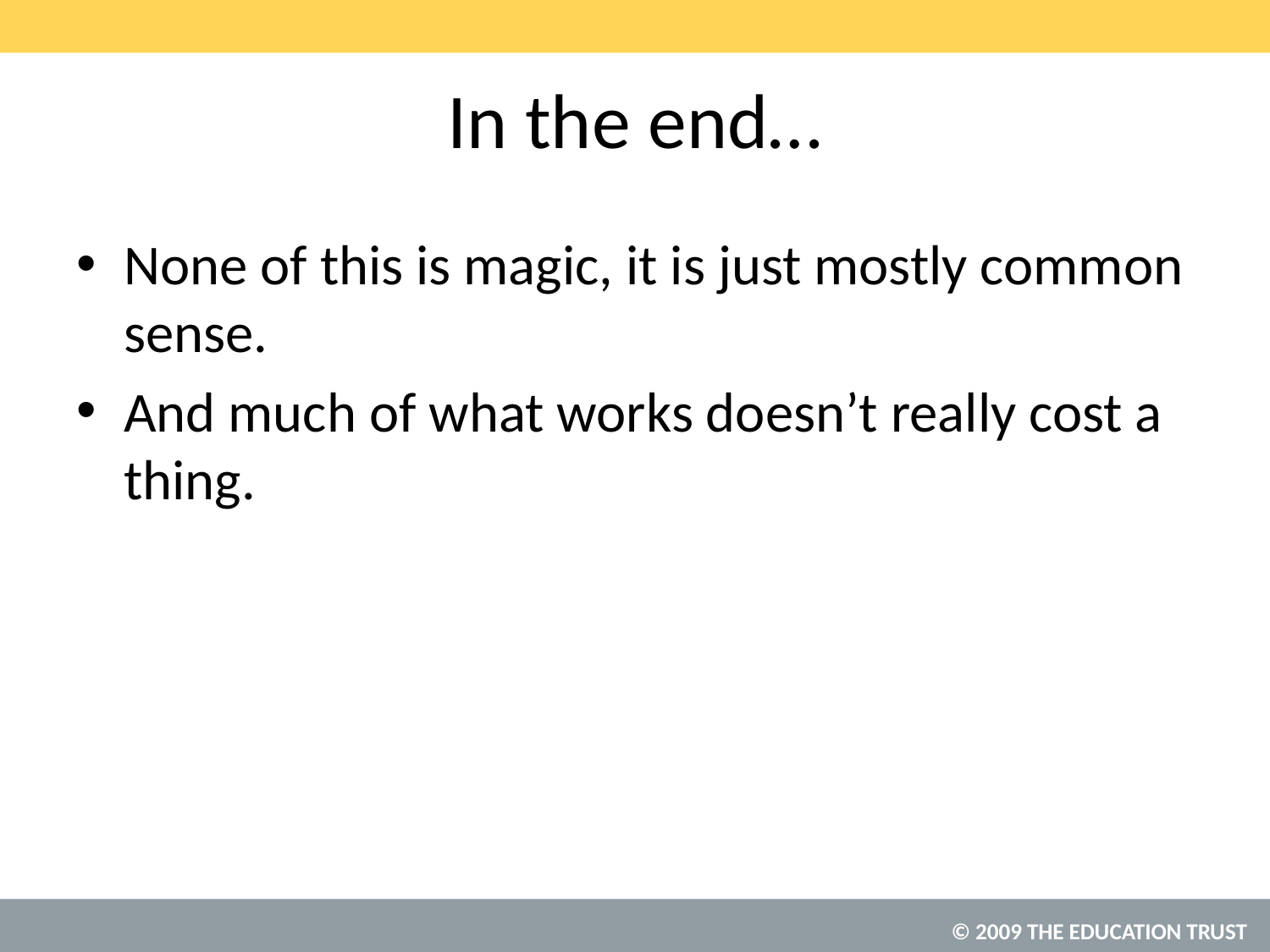

# In the end…
None of this is magic, it is just mostly common sense.
And much of what works doesn’t really cost a thing.